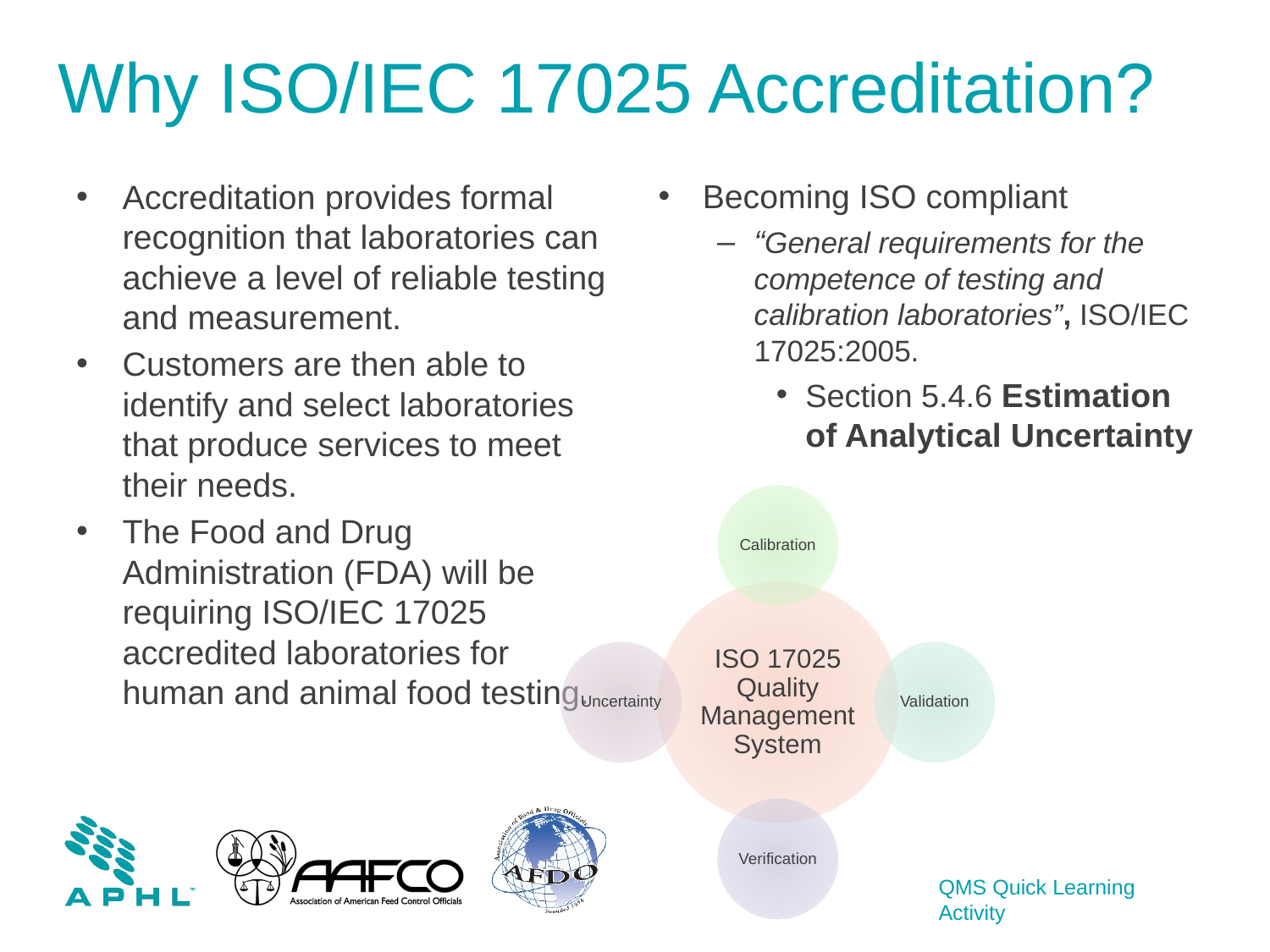

# Why ISO/IEC 17025 Accreditation?
Becoming ISO compliant
“General requirements for the competence of testing and calibration laboratories”, ISO/IEC 17025:2005.
Section 5.4.6 Estimation of Analytical Uncertainty

Accreditation provides formal recognition that laboratories can achieve a level of reliable testing and measurement.
Customers are then able to identify and select laboratories that produce services to meet their needs.
The Food and Drug Administration (FDA) will be requiring ISO/IEC 17025 accredited laboratories for human and animal food testing.

ISO 17025 Quality Management System
Calibration
Validation
Verification
Uncertainty